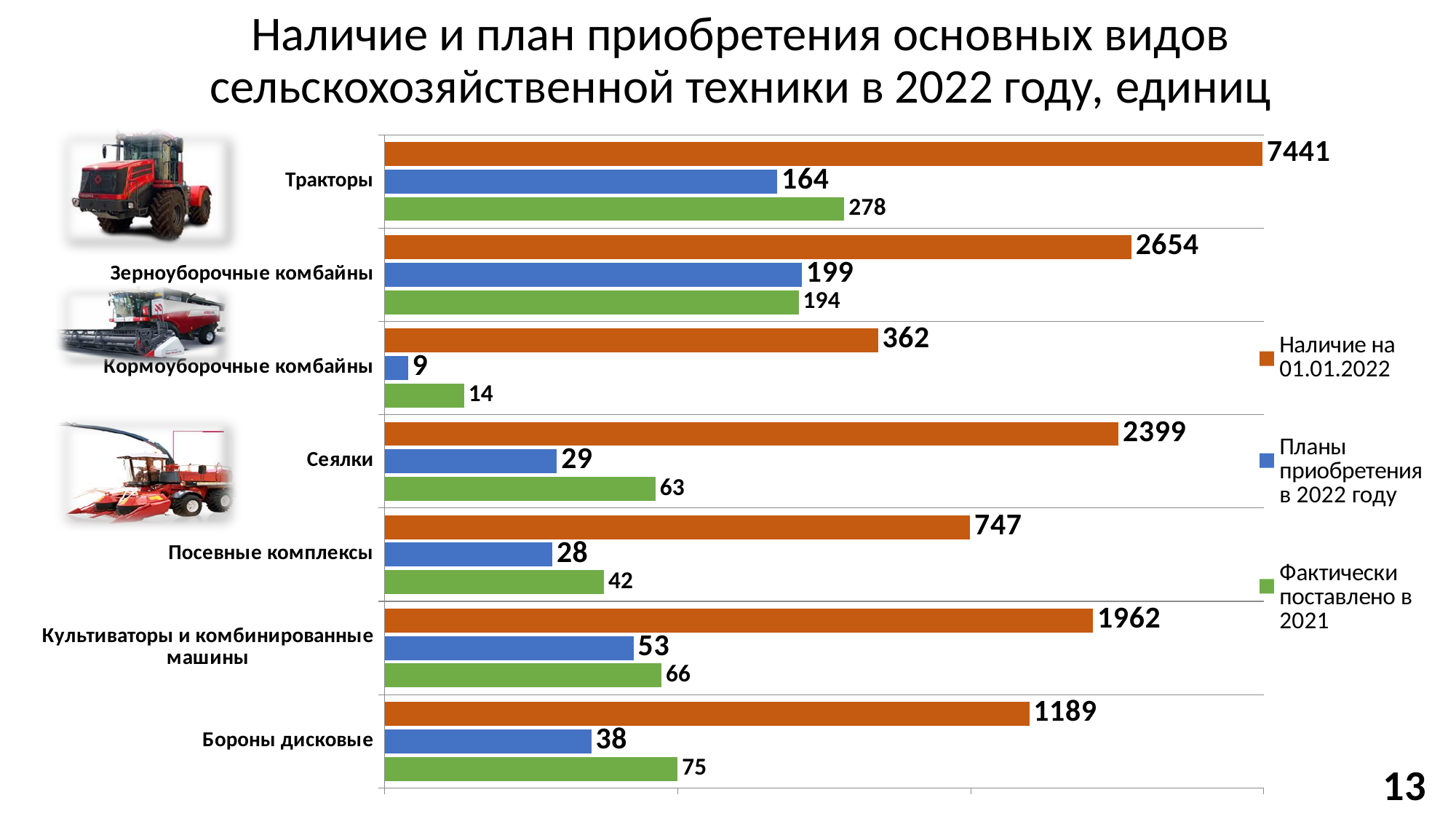

# Наличие и план приобретения основных видов сельскохозяйственной техники в 2022 году, единиц

### Chart

| Category | Фактически поставлено в 2021 | Планы приобретения в 2022 году | Наличие на 01.01.2022 |
|---|---|---|---|
| Бороны дисковые | 75.0 | 38.0 | 1189.0 |
| Культиваторы и комбинированные машины | 66.0 | 53.0 | 1962.0 |
| Посевные комплексы | 42.0 | 28.0 | 747.0 |
| Сеялки | 63.0 | 29.0 | 2399.0 |
| Кормоуборочные комбайны | 14.0 | 9.0 | 362.0 |
| Зерноуборочные комбайны | 194.0 | 199.0 | 2654.0 |
| Тракторы | 278.0 | 164.0 | 7441.0 |
13